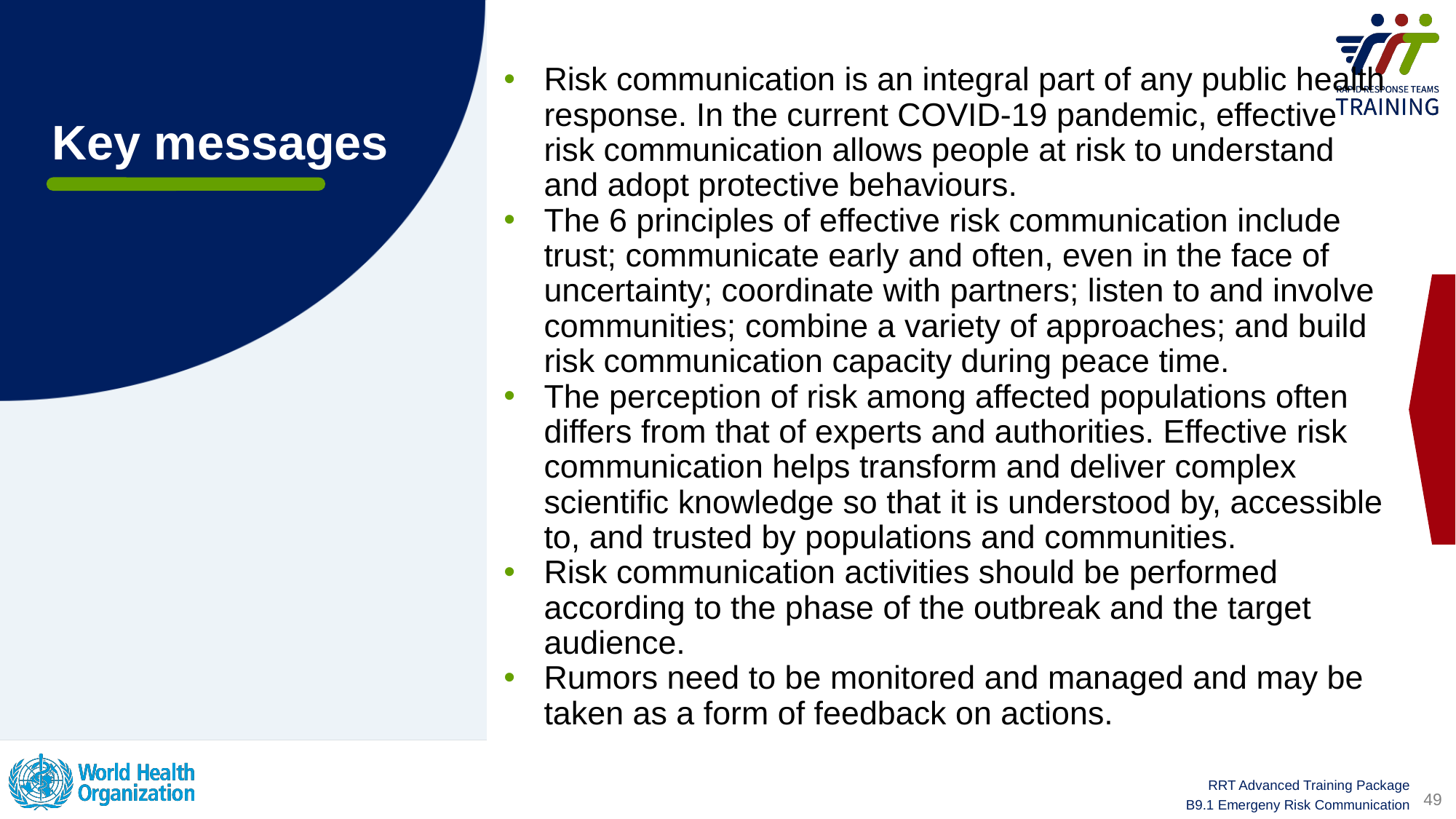

Risk communication is an integral part of any public health response. In the current COVID-19 pandemic, effective risk communication allows people at risk to understand and adopt protective behaviours.
The 6 principles of effective risk communication include trust; communicate early and often, even in the face of uncertainty; coordinate with partners; listen to and involve communities; combine a variety of approaches; and build risk communication capacity during peace time.
The perception of risk among affected populations often differs from that of experts and authorities. Effective risk communication helps transform and deliver complex scientific knowledge so that it is understood by, accessible to, and trusted by populations and communities.
Risk communication activities should be performed according to the phase of the outbreak and the target audience.
Rumors need to be monitored and managed and may be taken as a form of feedback on actions.